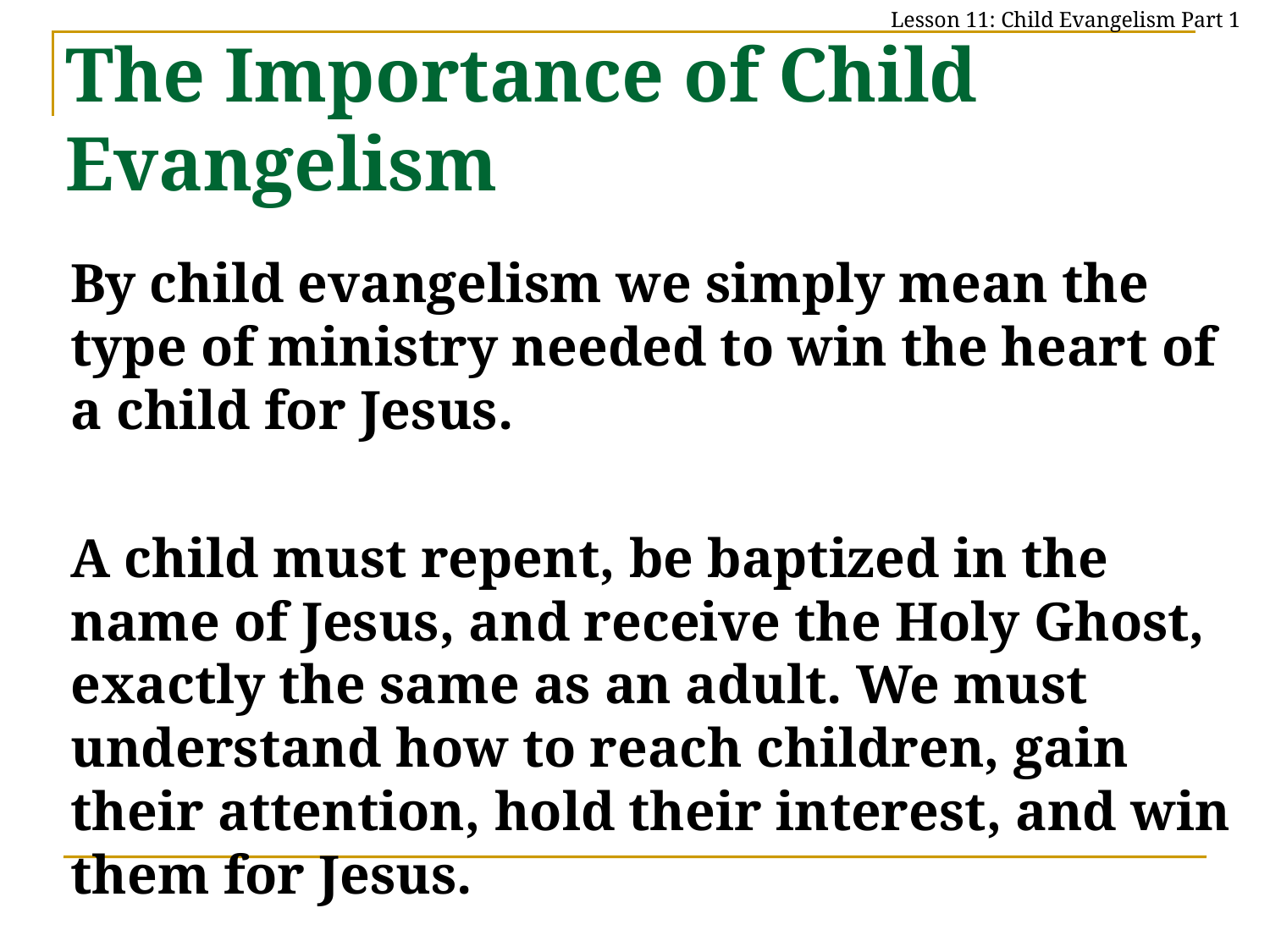

Lesson 11: Child Evangelism Part 1
# The Importance of Child Evangelism
	By child evangelism we simply mean the type of ministry needed to win the heart of a child for Jesus.

	A child must repent, be baptized in the name of Jesus, and receive the Holy Ghost, exactly the same as an adult. We must understand how to reach children, gain their attention, hold their interest, and win them for Jesus.